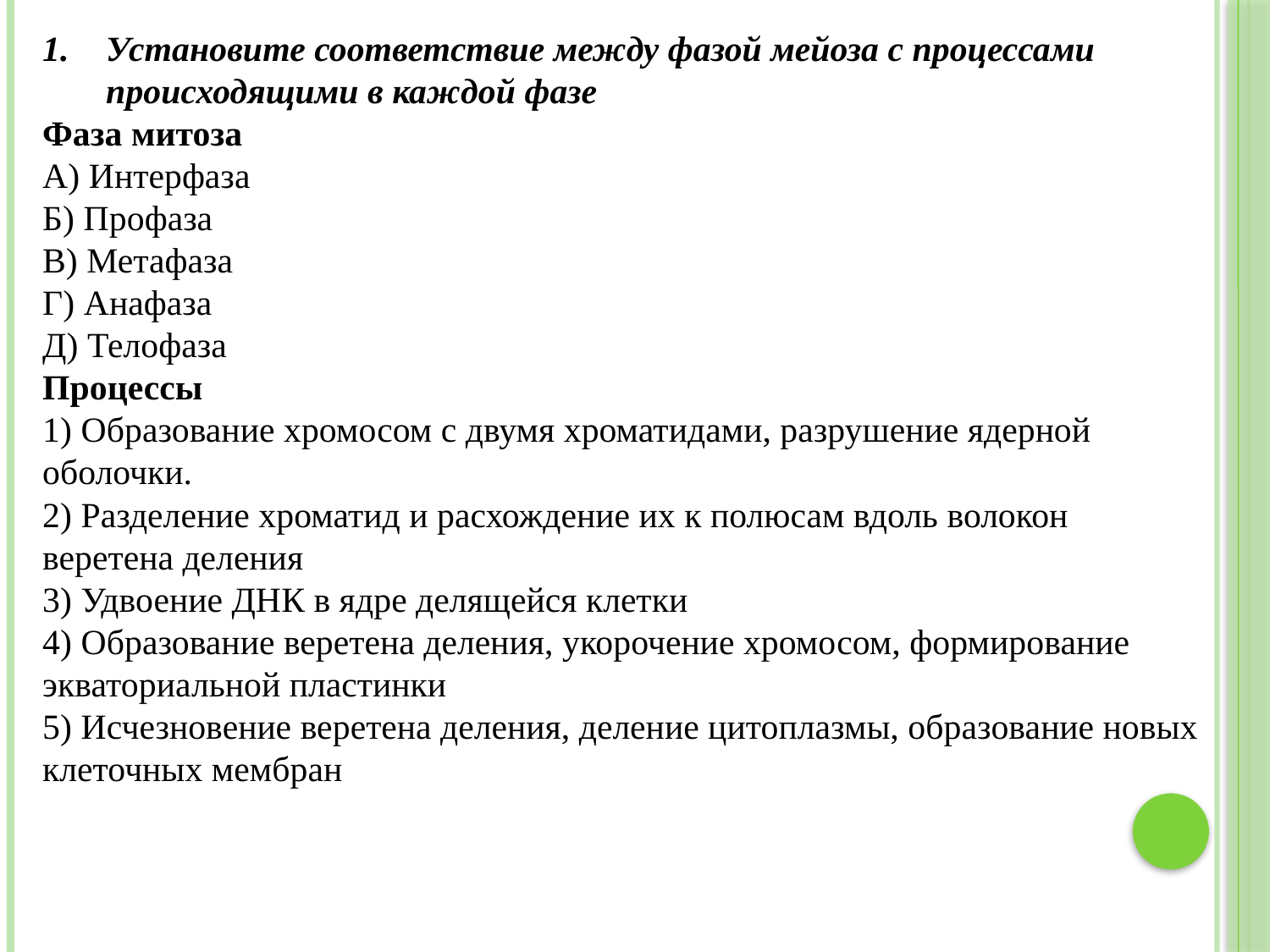

Установите соответствие между фазой мейоза с процессами происходящими в каждой фазе
Фаза митоза
А) Интерфаза
Б) Профаза
В) Метафаза
Г) Анафаза
Д) Телофаза
Процессы
1) Образование хромосом с двумя хроматидами, разрушение ядерной оболочки.
2) Разделение хроматид и расхождение их к полюсам вдоль волокон веретена деления
3) Удвоение ДНК в ядре делящейся клетки
4) Образование веретена деления, укорочение хромосом, формирование экваториальной пластинки
5) Исчезновение веретена деления, деление цитоплазмы, образование новых клеточных мембран